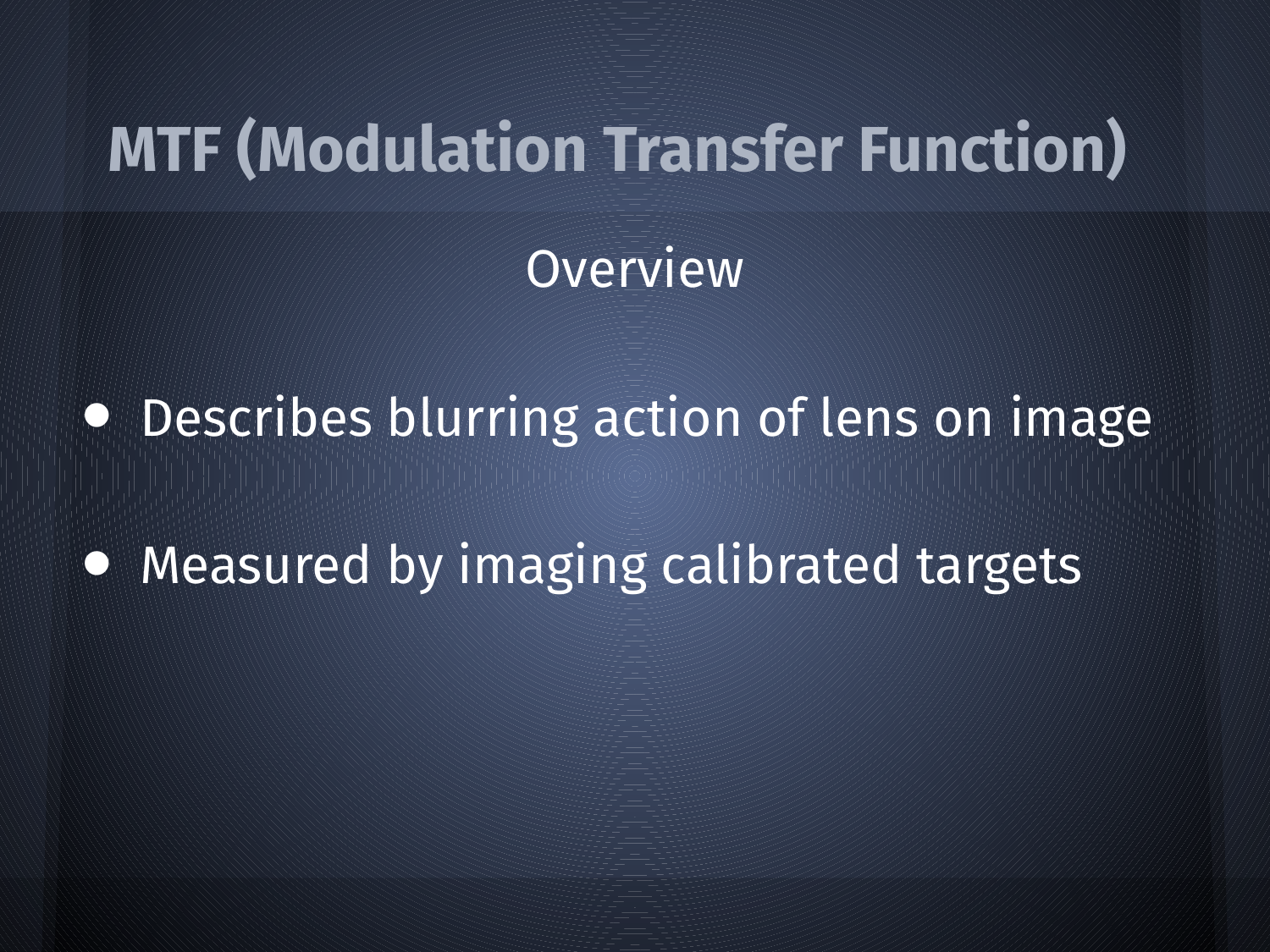

# MTF (Modulation Transfer Function)
Overview

Describes blurring action of lens on image

Measured by imaging calibrated targets